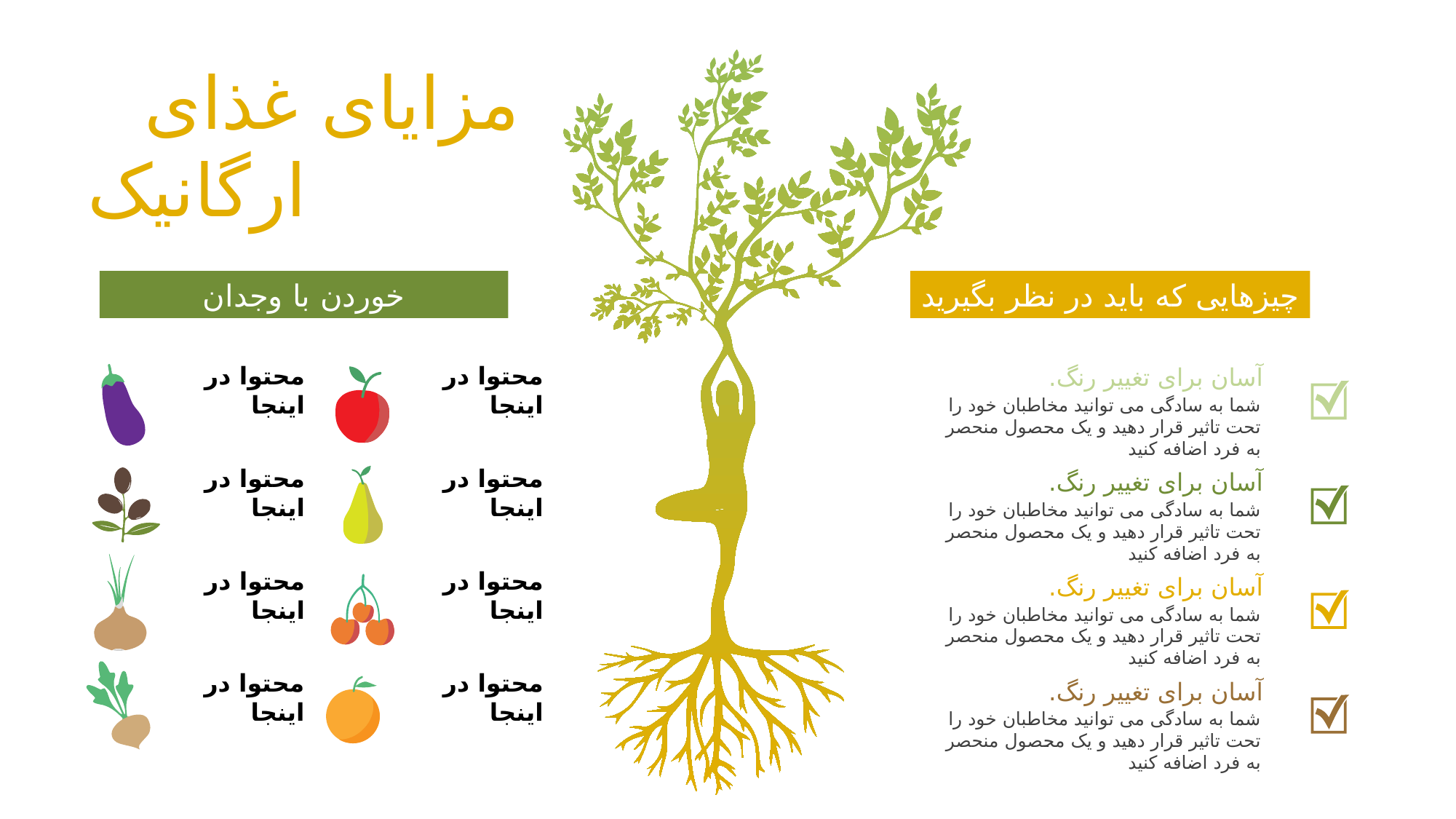

مزایای غذای
ارگانیک
خوردن با وجدان
چیزهایی که باید در نظر بگیرید
آسان برای تغییر رنگ.
شما به سادگی می توانید مخاطبان خود را تحت تاثیر قرار دهید و یک محصول منحصر به فرد اضافه کنید

محتوا در اینجا
محتوا در اینجا

آسان برای تغییر رنگ.
شما به سادگی می توانید مخاطبان خود را تحت تاثیر قرار دهید و یک محصول منحصر به فرد اضافه کنید

محتوا در اینجا
محتوا در اینجا

آسان برای تغییر رنگ.
شما به سادگی می توانید مخاطبان خود را تحت تاثیر قرار دهید و یک محصول منحصر به فرد اضافه کنید

محتوا در اینجا
محتوا در اینجا

آسان برای تغییر رنگ.
شما به سادگی می توانید مخاطبان خود را تحت تاثیر قرار دهید و یک محصول منحصر به فرد اضافه کنید

محتوا در اینجا
محتوا در اینجا